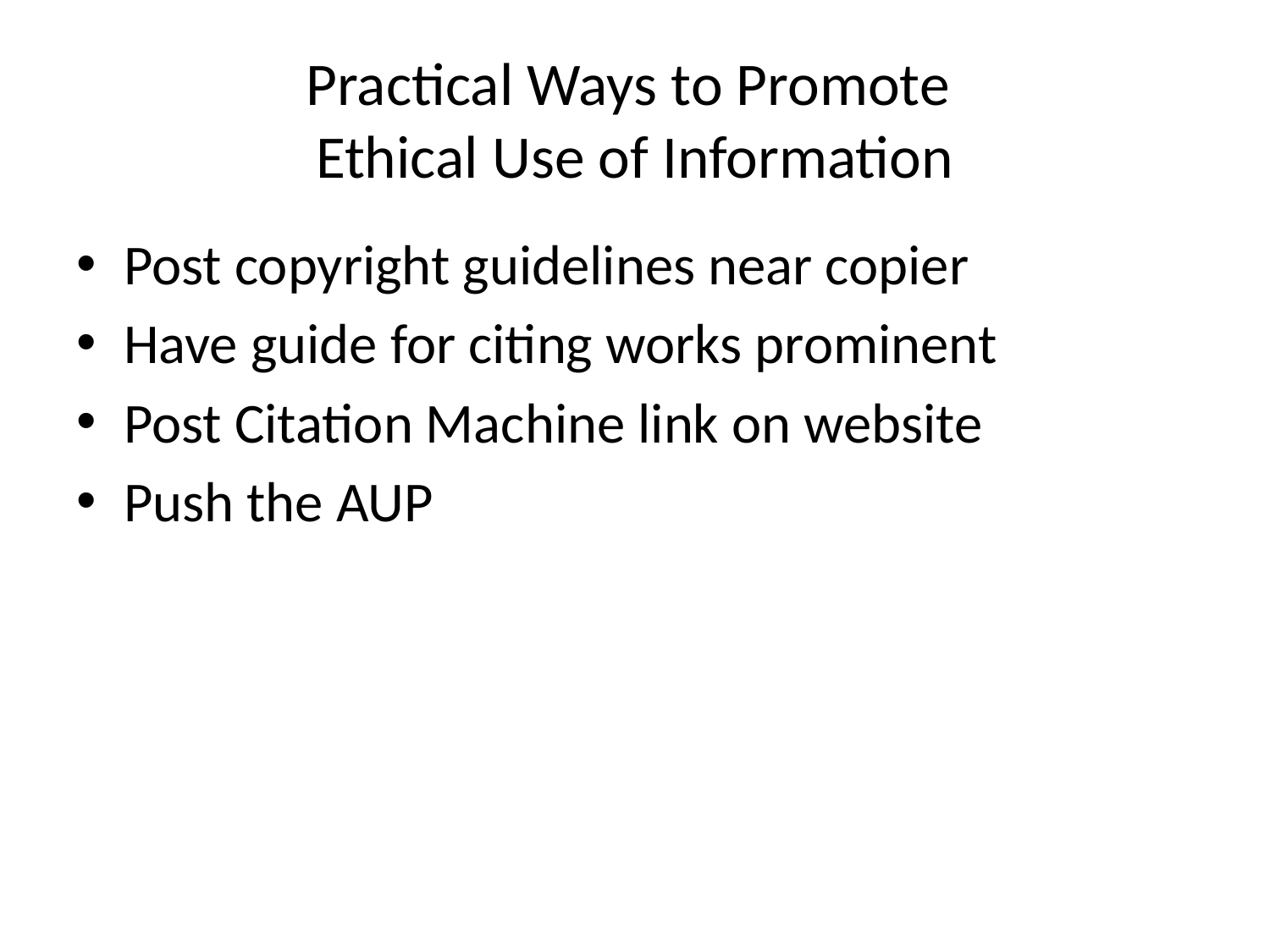

# Practical Ways to Promote Ethical Use of Information
Post copyright guidelines near copier
Have guide for citing works prominent
Post Citation Machine link on website
Push the AUP